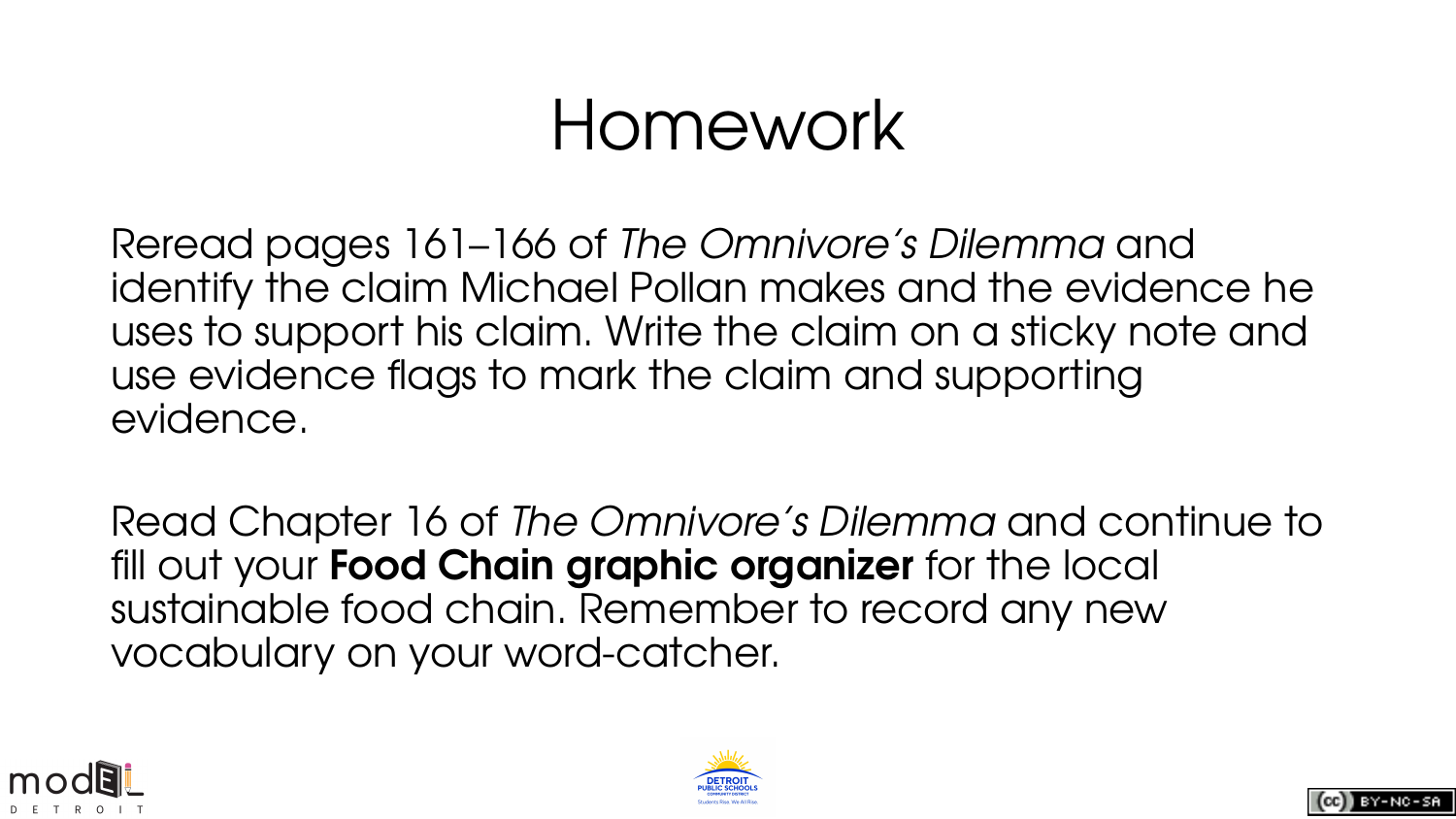

# Homework
Reread pages 161–166 of The Omnivore’s Dilemma and identify the claim Michael Pollan makes and the evidence he uses to support his claim. Write the claim on a sticky note and use evidence flags to mark the claim and supporting evidence.
Read Chapter 16 of The Omnivore’s Dilemma and continue to fill out your Food Chain graphic organizer for the local sustainable food chain. Remember to record any new vocabulary on your word-catcher.